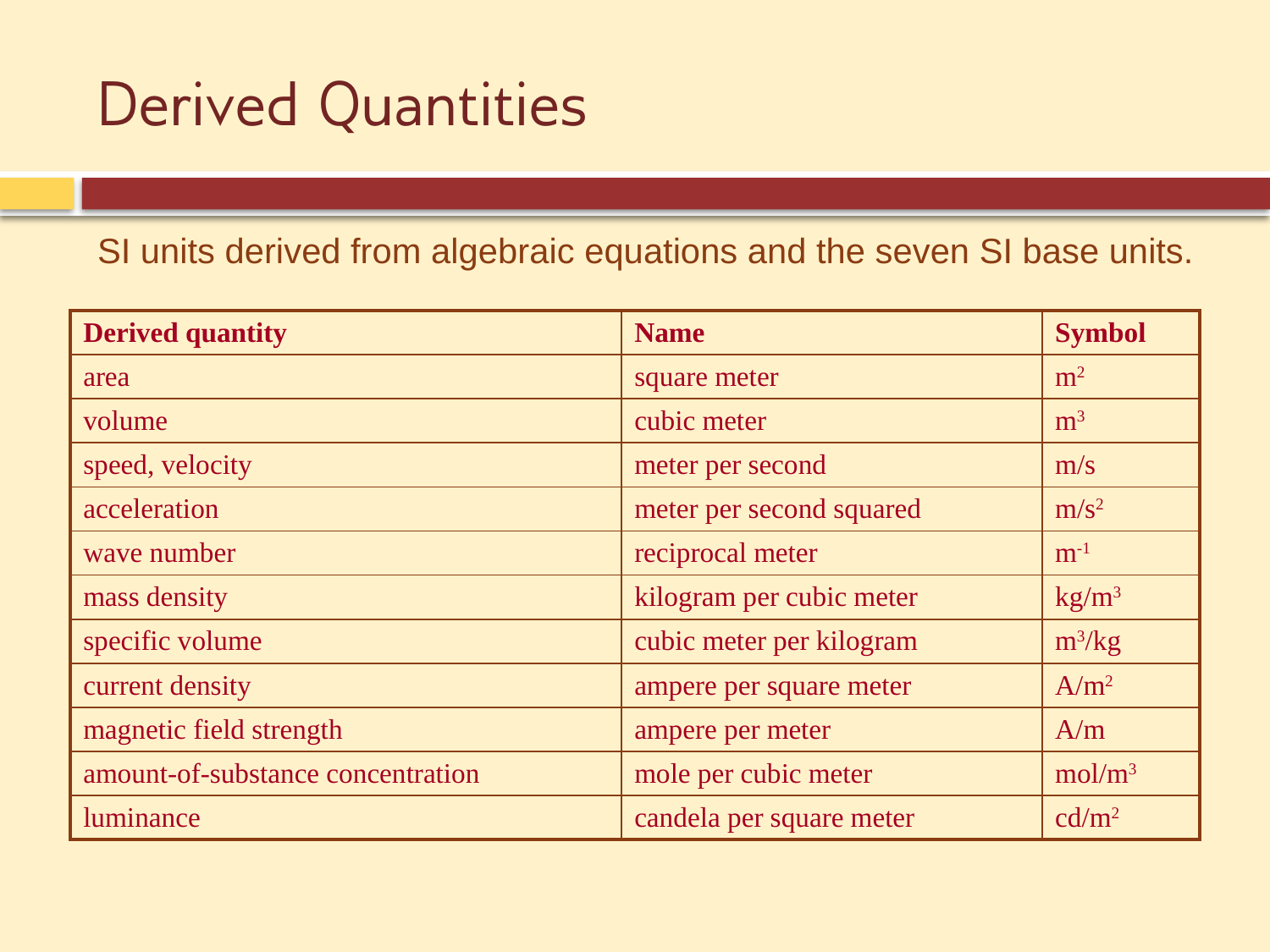

# Derived Quantities
SI units derived from algebraic equations and the seven SI base units.
| Derived quantity | Name | Symbol |
| --- | --- | --- |
| area | square meter | m2 |
| volume | cubic meter | m3 |
| speed, velocity | meter per second | m/s |
| acceleration | meter per second squared | m/s2 |
| wave number | reciprocal meter | m-1 |
| mass density | kilogram per cubic meter | kg/m3 |
| specific volume | cubic meter per kilogram | m3/kg |
| current density | ampere per square meter | A/m2 |
| magnetic field strength | ampere per meter | A/m |
| amount-of-substance concentration | mole per cubic meter | mol/m3 |
| luminance | candela per square meter | cd/m2 |